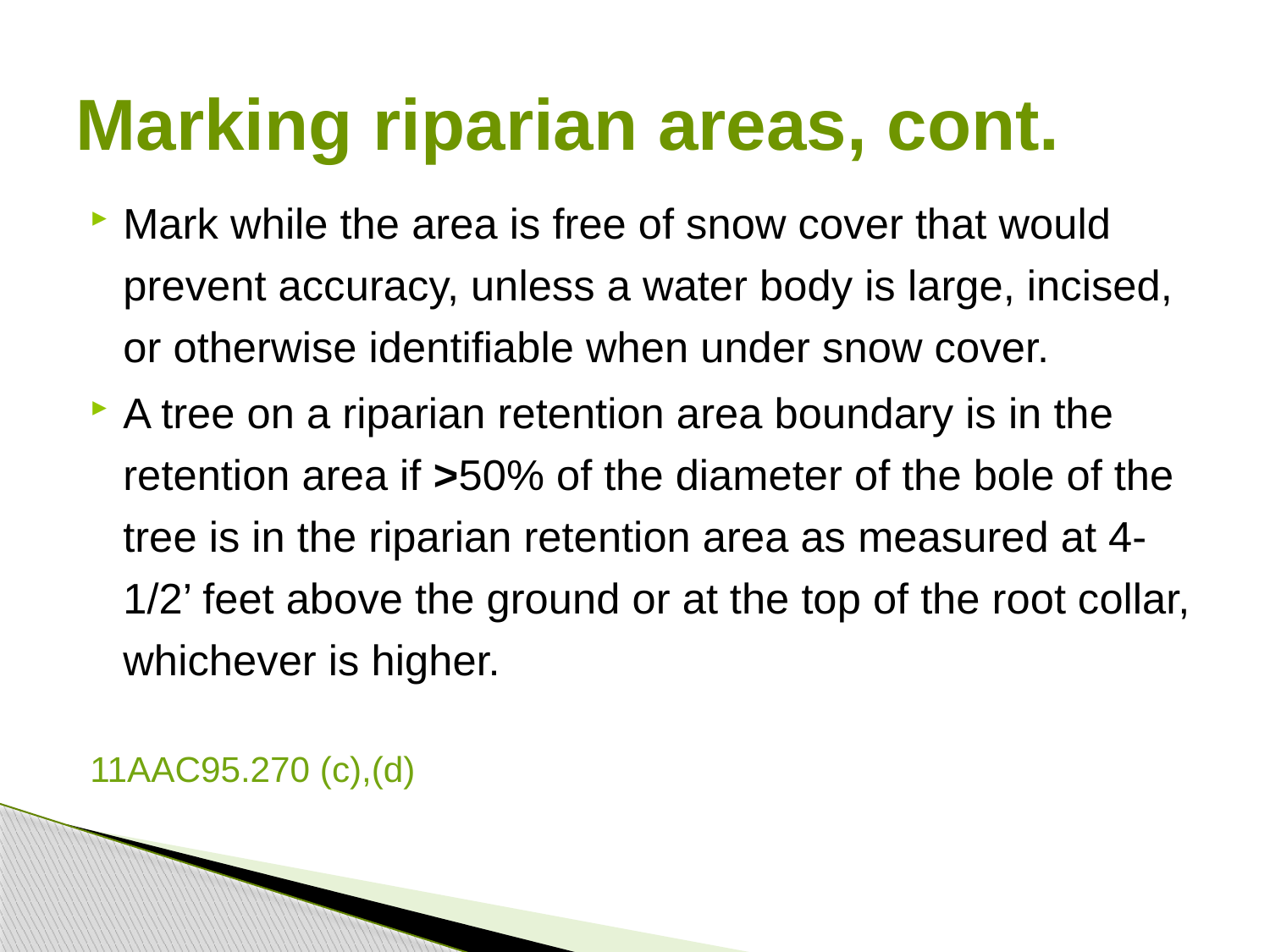

# Marking riparian areas, cont.
Mark while the area is free of snow cover that would prevent accuracy, unless a water body is large, incised, or otherwise identifiable when under snow cover.
A tree on a riparian retention area boundary is in the retention area if >50% of the diameter of the bole of the tree is in the riparian retention area as measured at 4-1/2’ feet above the ground or at the top of the root collar, whichever is higher.

					11AAC95.270 (c),(d)